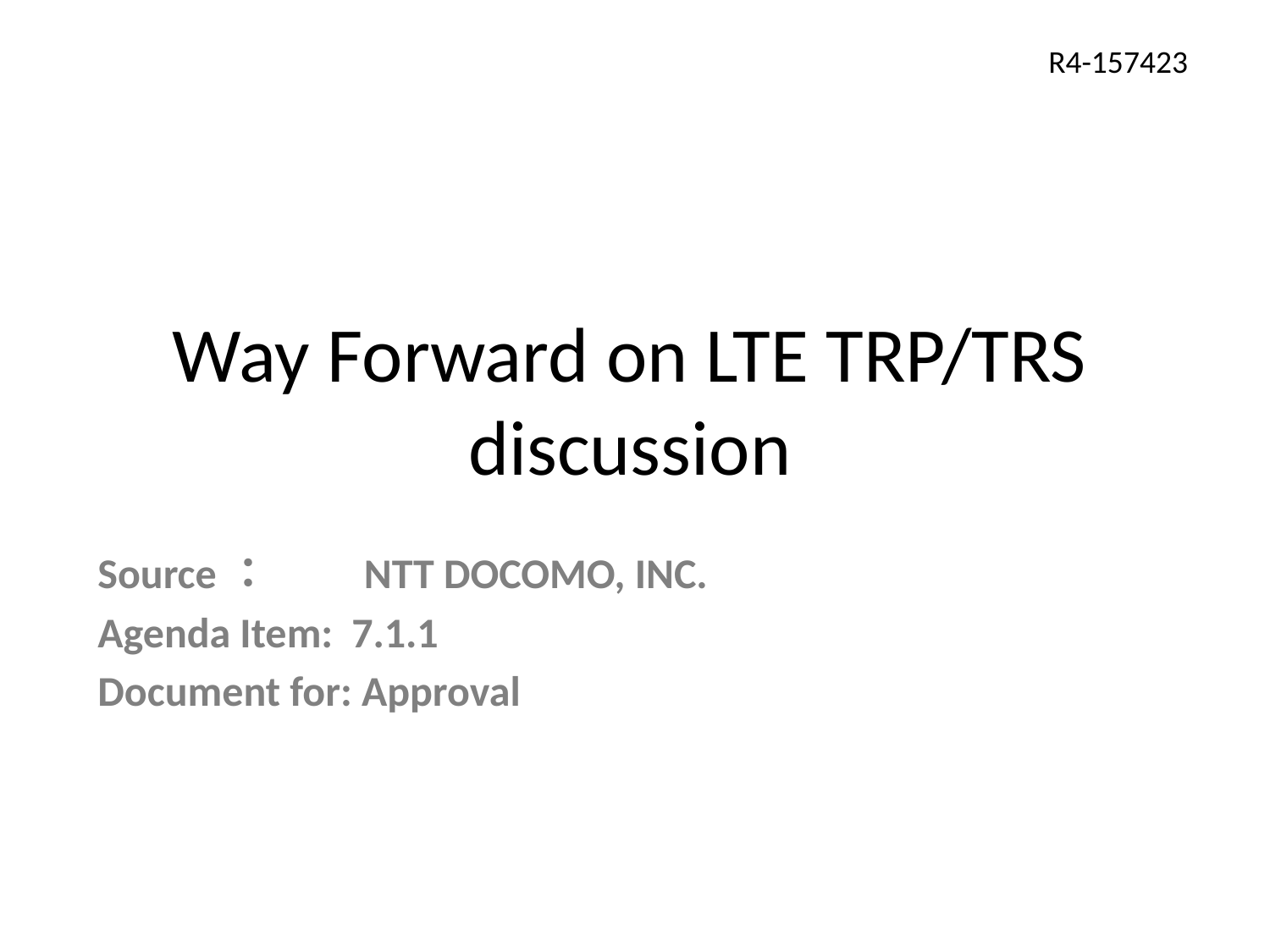

R4-157423
# Way Forward on LTE TRP/TRS discussion
Source：　　NTT DOCOMO, INC.
Agenda Item:	7.1.1
Document for: Approval